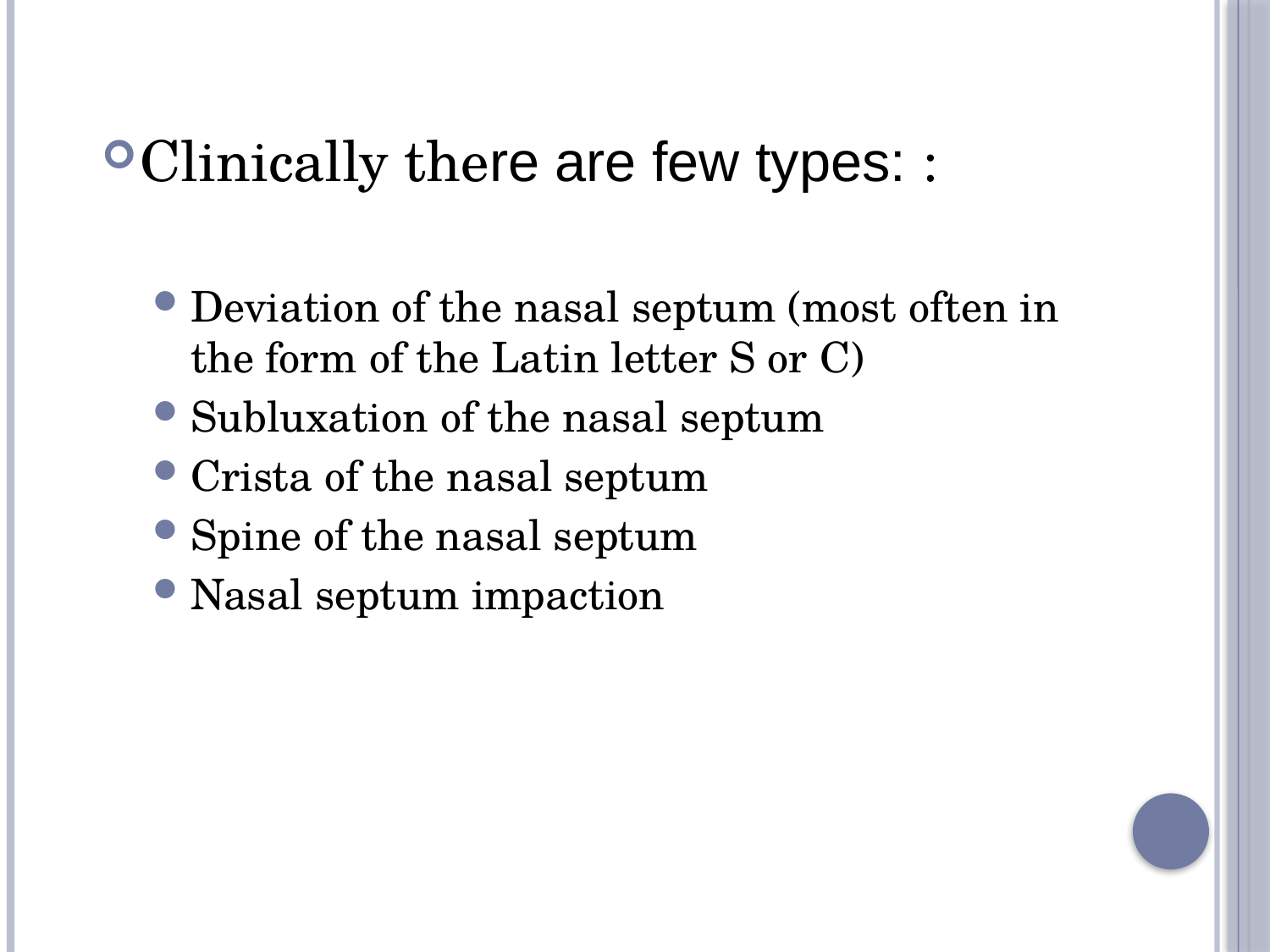

Clinically there are few types: :

Deviation of the nasal septum (most often in the form of the Latin letter S or C)
Subluxation of the nasal septum
Crista of the nasal septum
Spine of the nasal septum
Nasal septum impaction